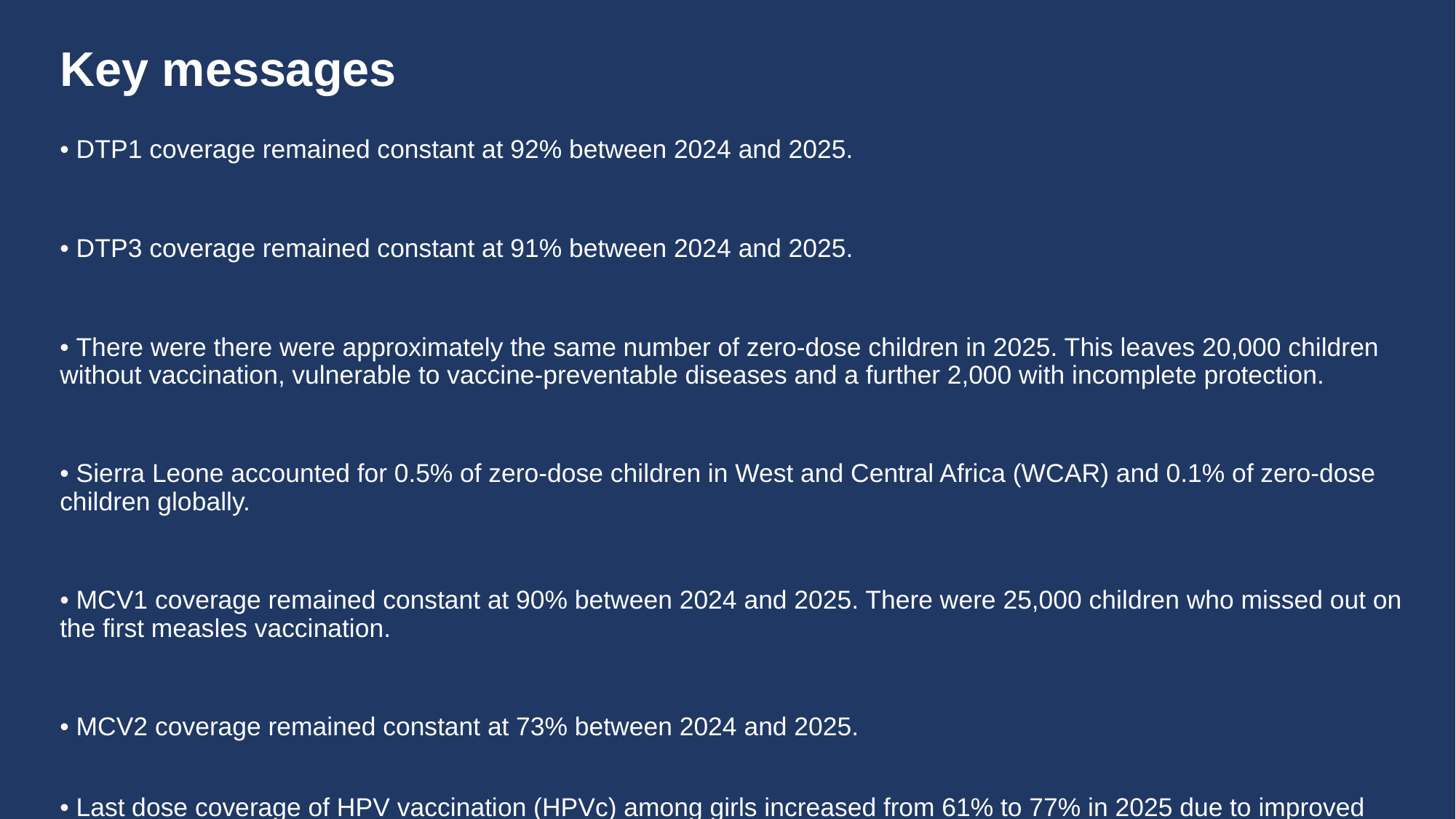

# Key messages
• DTP1 coverage remained constant at 92% between 2024 and 2025.

• DTP3 coverage remained constant at 91% between 2024 and 2025.

• There were there were approximately the same number of zero-dose children in 2025. This leaves 20,000 children without vaccination, vulnerable to vaccine-preventable diseases and a further 2,000 with incomplete protection.

• Sierra Leone accounted for 0.5% of zero-dose children in West and Central Africa (WCAR) and 0.1% of zero-dose children globally.

• MCV1 coverage remained constant at 90% between 2024 and 2025. There were 25,000 children who missed out on the first measles vaccination.

• MCV2 coverage remained constant at 73% between 2024 and 2025.

• Last dose coverage of HPV vaccination (HPVc) among girls increased from 61% to 77% in 2025 due to improved programme performance.